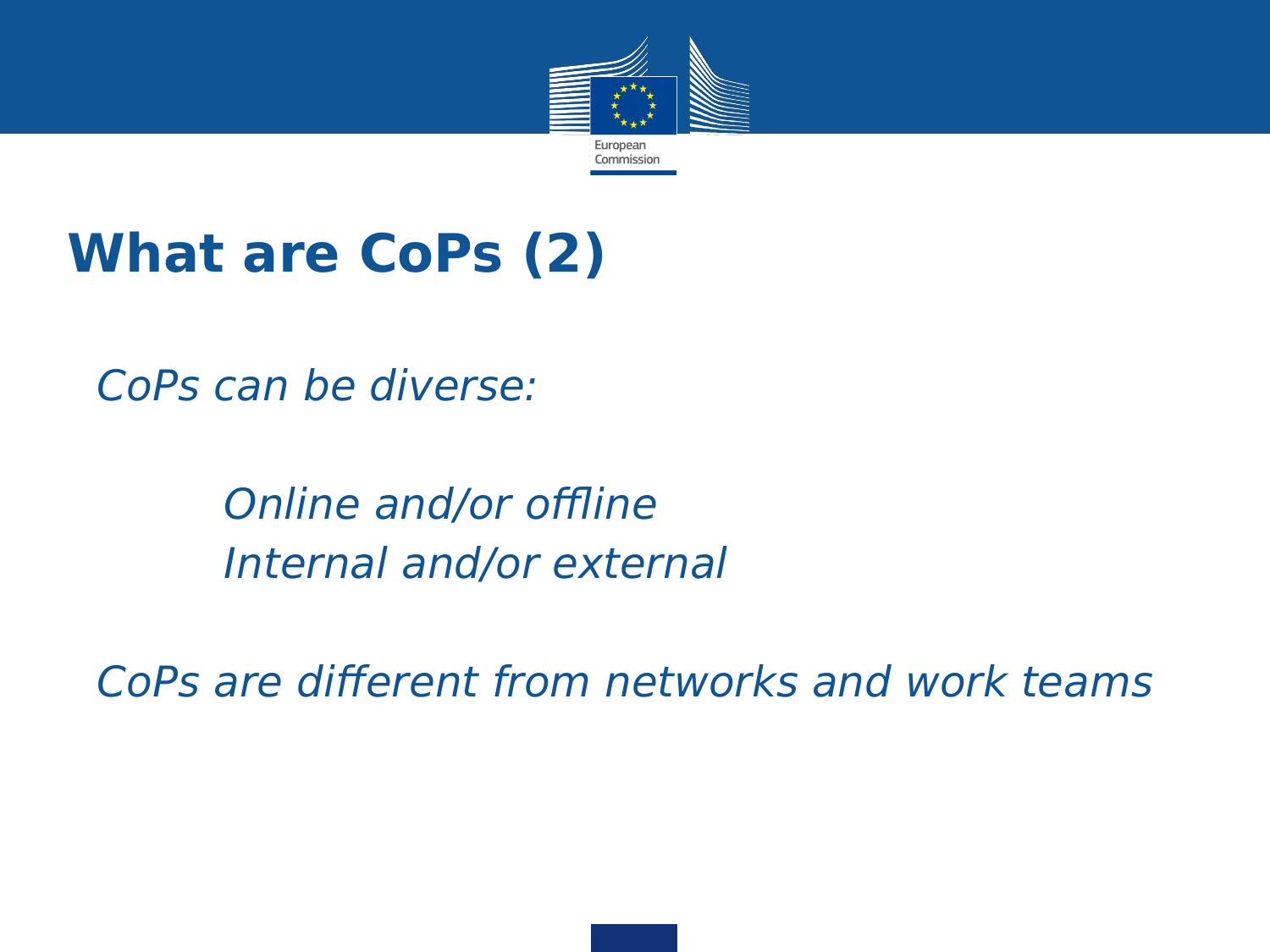

# What are CoPs (2)
CoPs can be diverse:

	Online and/or offline
	Internal and/or external

CoPs are different from networks and work teams